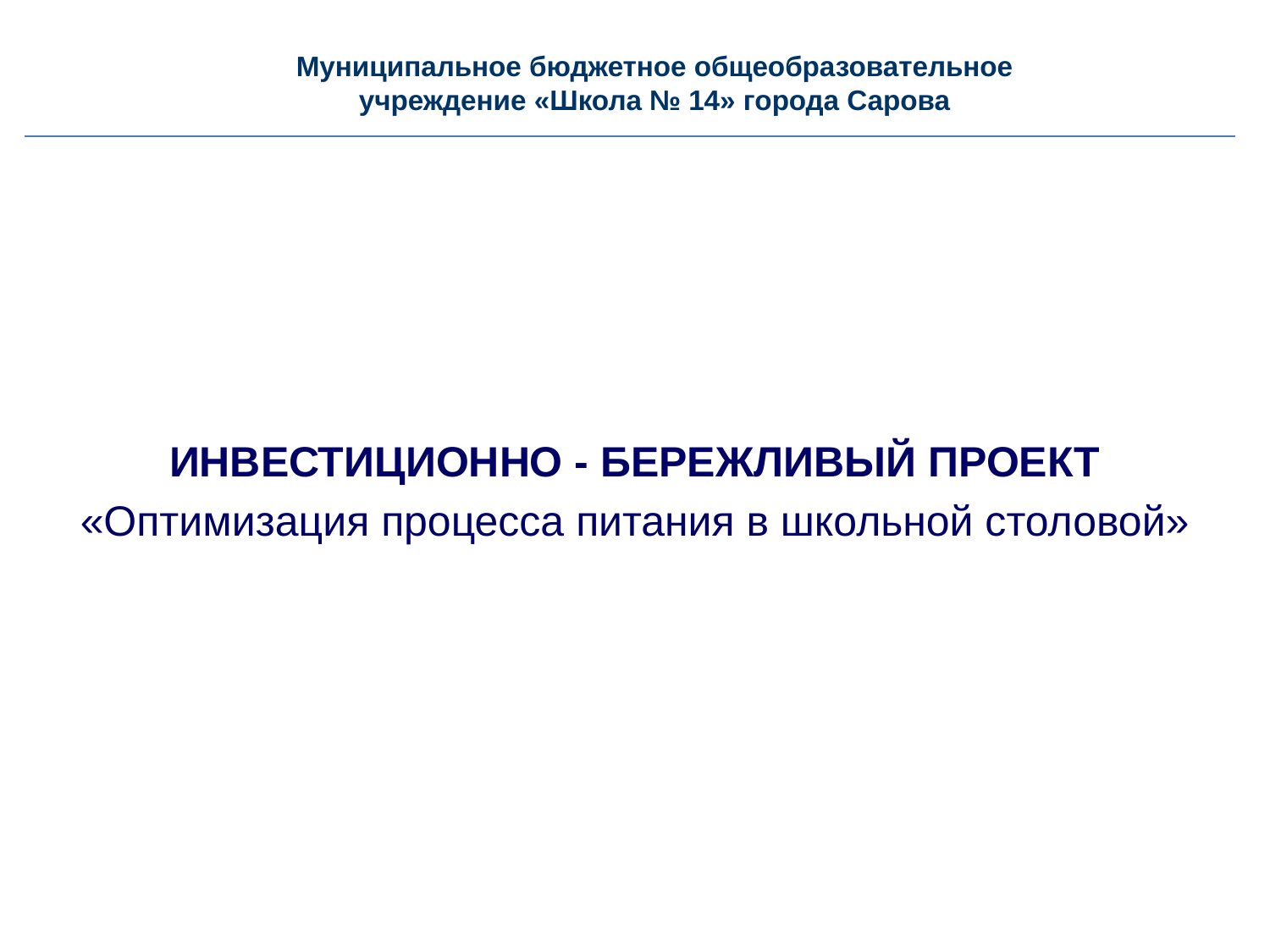

# Муниципальное бюджетное общеобразовательное учреждение «Школа № 14» города Сарова

ИНВЕСТИЦИОННО - БЕРЕЖЛИВЫЙ ПРОЕКТ
«Оптимизация процесса питания в школьной столовой»